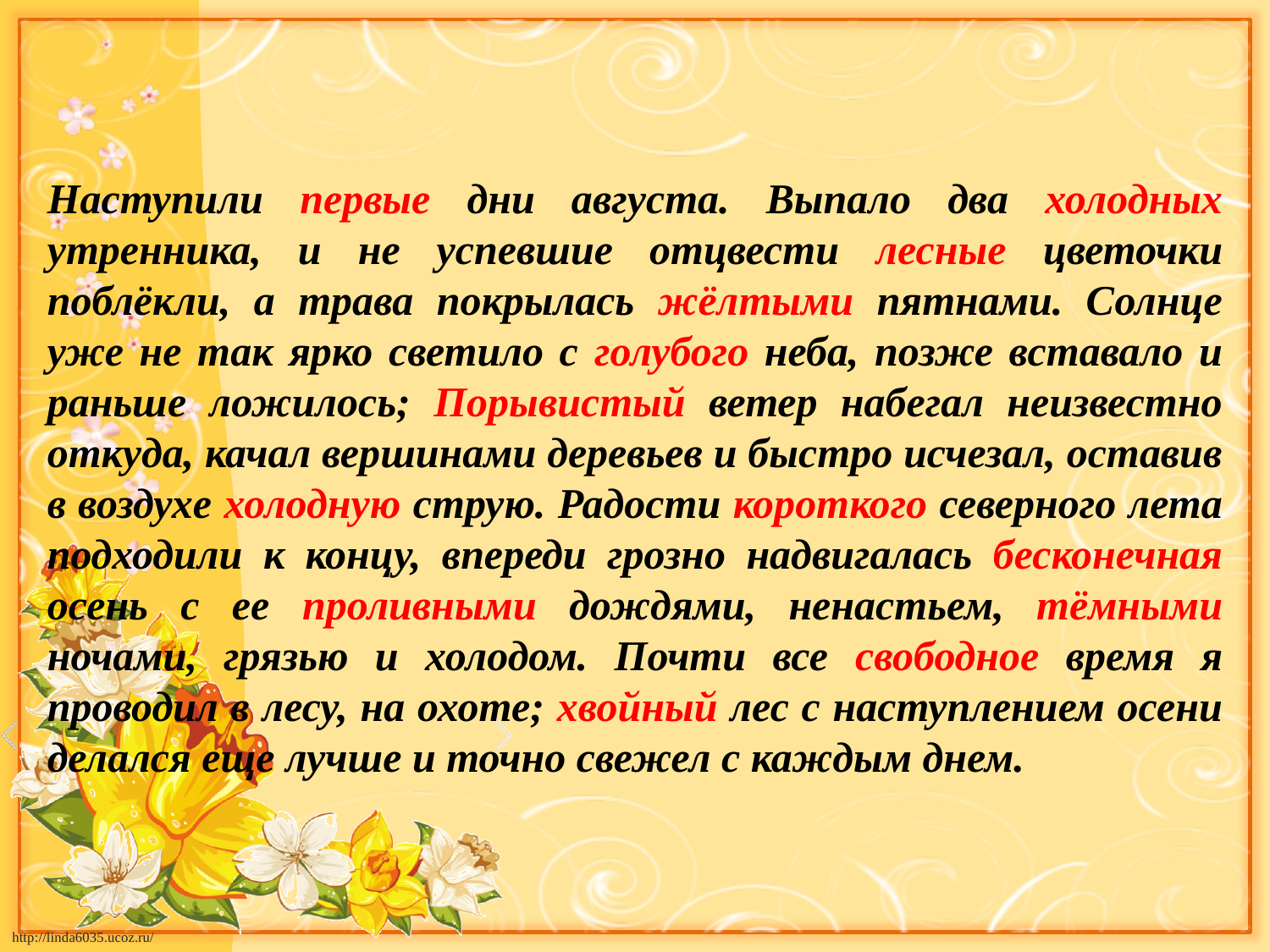

Наступили первые дни августа. Выпало два холодных утренника, и не успевшие отцвести лесные цветочки поблёкли, а трава покрылась жёлтыми пятнами. Солнце уже не так ярко светило с голубого неба, позже вставало и раньше ложилось; Порывистый ветер набегал неизвестно откуда, качал вершинами деревьев и быстро исчезал, оставив в воздухе холодную струю. Радости короткого северного лета подходили к концу, впереди грозно надвигалась бесконечная осень с ее проливными дождями, ненастьем, тёмными ночами, грязью и холодом. Почти все свободное время я проводил в лесу, на охоте; хвойный лес с наступлением осени делался еще лучше и точно свежел с каждым днем.